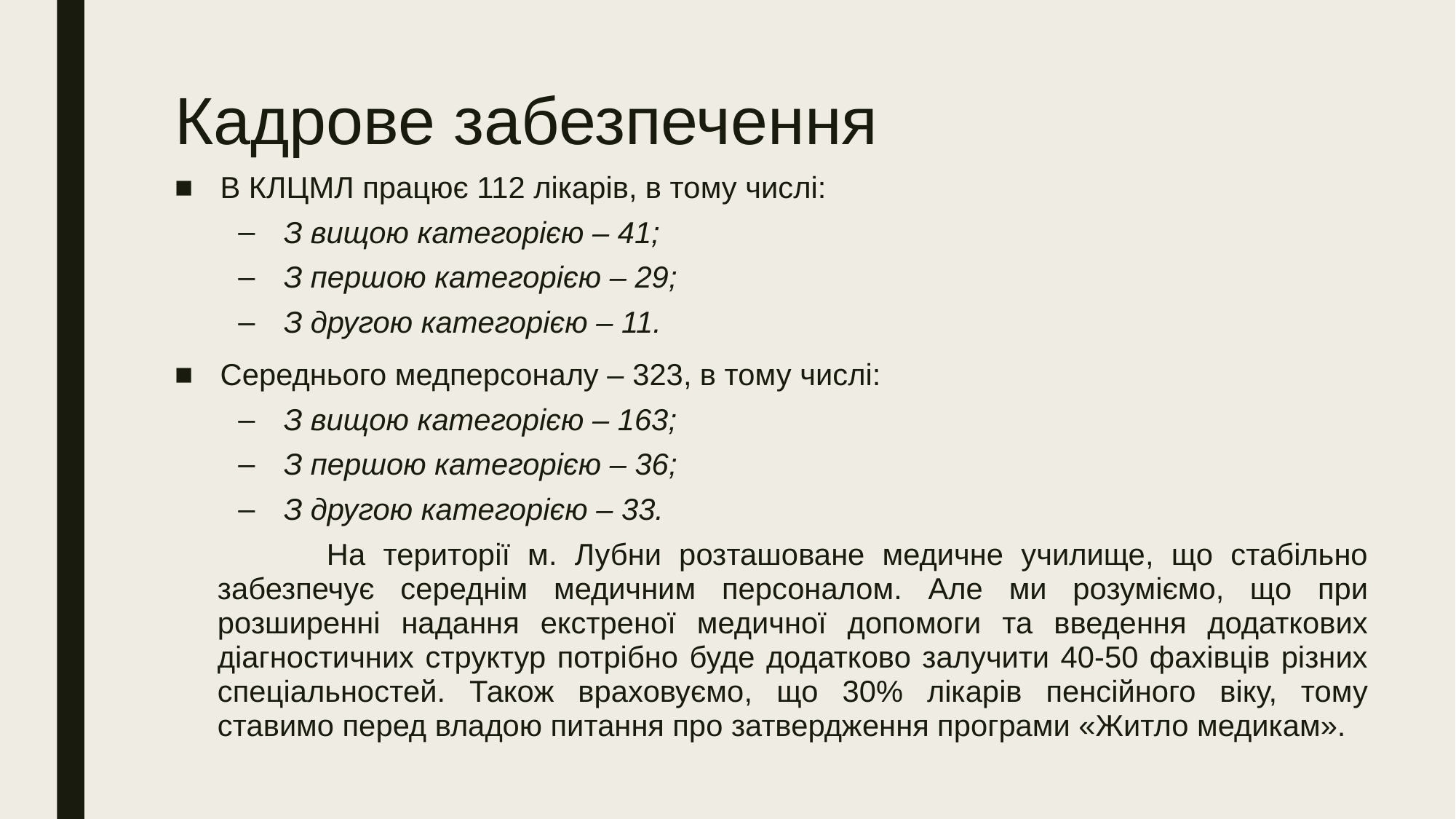

# Кадрове забезпечення
В КЛЦМЛ працює 112 лікарів, в тому числі:
З вищою категорією – 41;
З першою категорією – 29;
З другою категорією – 11.
Середнього медперсоналу – 323, в тому числі:
З вищою категорією – 163;
З першою категорією – 36;
З другою категорією – 33.
		На території м. Лубни розташоване медичне училище, що стабільно забезпечує середнім медичним персоналом. Але ми розуміємо, що при розширенні надання екстреної медичної допомоги та введення додаткових діагностичних структур потрібно буде додатково залучити 40-50 фахівців різних спеціальностей. Також враховуємо, що 30% лікарів пенсійного віку, тому ставимо перед владою питання про затвердження програми «Житло медикам».